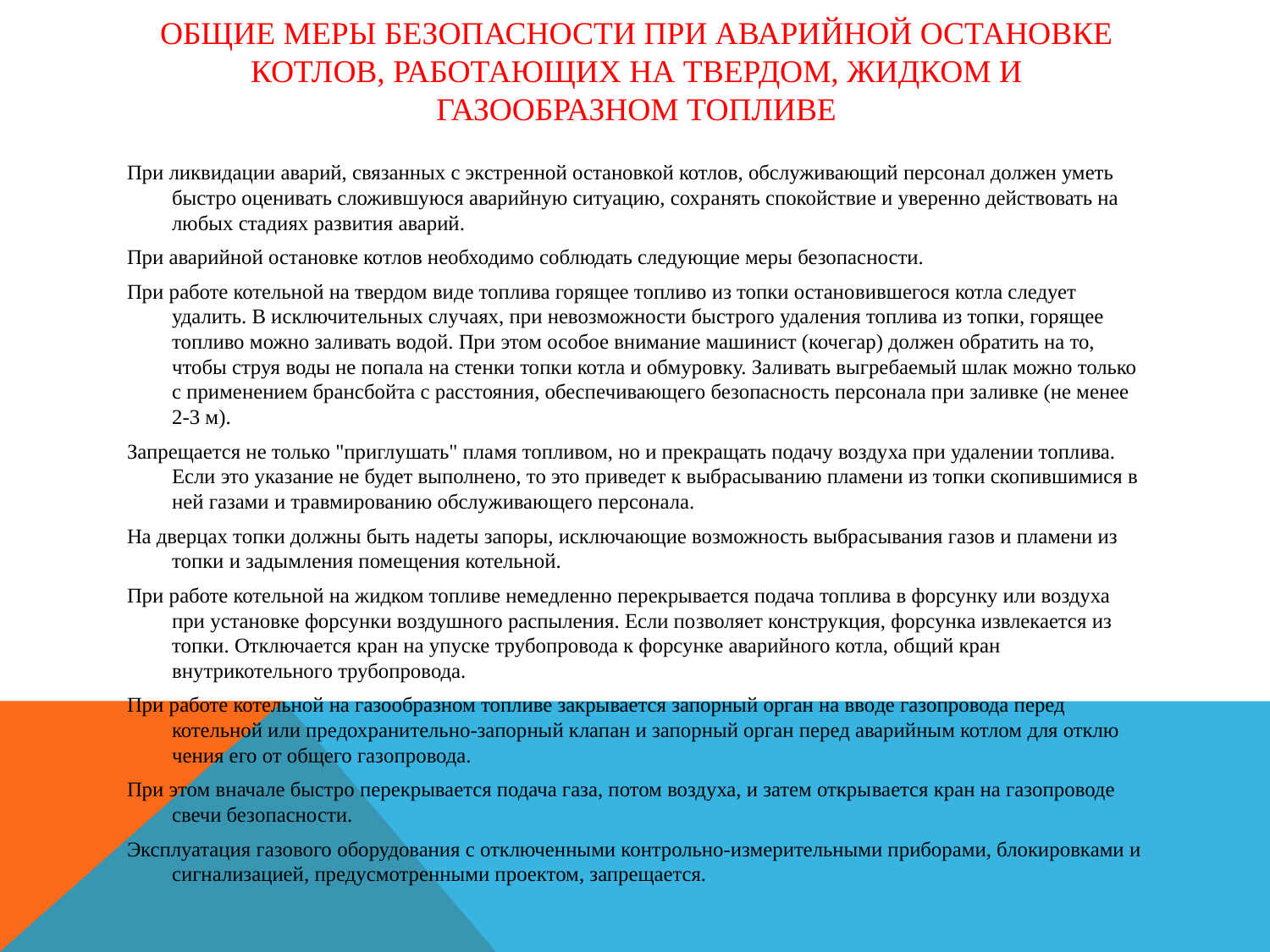

# ОБЩИЕ МЕРЫ БЕЗОПАСНОСТИ ПРИ АВАРИЙНОЙ ОСТАНОВКЕ КОТЛОВ, РАБОТАЮЩИХ НА ТВЕРДОМ, ЖИДКОМ И ГАЗООБРАЗНОМ ТОПЛИВЕ
При ликвидации аварий, связанных с экст­ренной остановкой котлов, обслуживающий персонал должен уметь быстро оценивать сложившуюся аварийную ситуацию, сохра­нять спокойствие и уверенно действовать на любых стадиях развития аварий.
При аварийной остановке котлов необхо­димо соблюдать следующие меры безопас­ности.
При работе котельной на твердом виде топлива горящее топливо из топки остано­вившегося котла следует удалить. В исклю­чительных случаях, при невозможности бы­строго удаления топлива из топки, горящее топливо можно заливать водой. При этом особое внимание машинист (кочегар) должен обратить на то, чтобы струя воды не попала на стенки топки котла и обмуровку. Зали­вать выгребаемый шлак можно только с при­менением брансбойта с расстояния, обеспе­чивающего безопасность персонала при за­ливке (не менее 2-3 м).
Запрещается не только "приглушать" пла­мя топливом, но и прекращать подачу возду­ха при удалении топлива. Если это указание не будет выполнено, то это приведет к выб­расыванию пламени из топки скопившимися в ней газами и травмированию обслуживаю­щего персонала.
На дверцах топки должны быть надеты запоры, исключающие возможность выбра­сывания газов и пламени из топки и задымле­ния помещения котельной.
При работе котельной на жидком топли­ве немедленно перекрывается подача топли­ва в форсунку или воздуха при установке форсунки воздушного распыления. Если по­зволяет конструкция, форсунка извлекается из топки. Отключается кран на упуске тру­бопровода к форсунке аварийного котла, об­щий кран внутрикотельного трубопровода.
При работе котельной на газообразном топливе закрывается запорный орган на вво­де газопровода перед котельной или предох­ранительно-запорный клапан и запорный орган перед аварийным котлом для отклю­чения его от общего газопровода.
При этом вначале быстро перекрывается подача газа, потом воздуха, и затем откры­вается кран на газопроводе свечи безопасно­сти.
Эксплуатация газового оборудования с отключенными контрольно-измерительными приборами, блокировками и сигнализацией, предусмотренными проектом, запрещается.